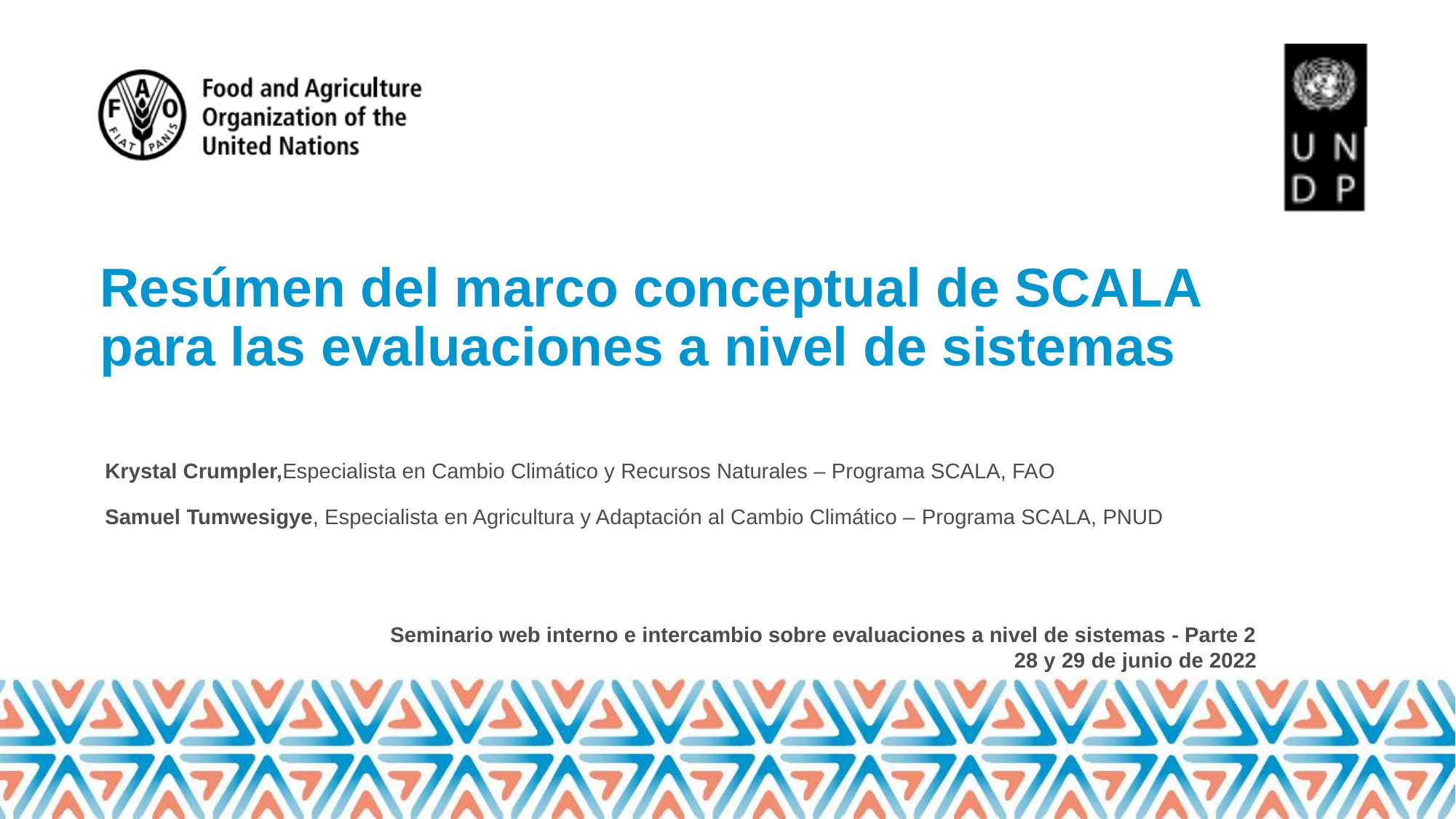

# Resúmen del marco conceptual de SCALA para las evaluaciones a nivel de sistemas
Krystal Crumpler,Especialista en Cambio Climático y Recursos Naturales – Programa SCALA, FAO

Samuel Tumwesigye, Especialista en Agricultura y Adaptación al Cambio Climático – Programa SCALA, PNUD

Seminario web interno e intercambio sobre evaluaciones a nivel de sistemas - Parte 2
28 y 29 de junio de 2022